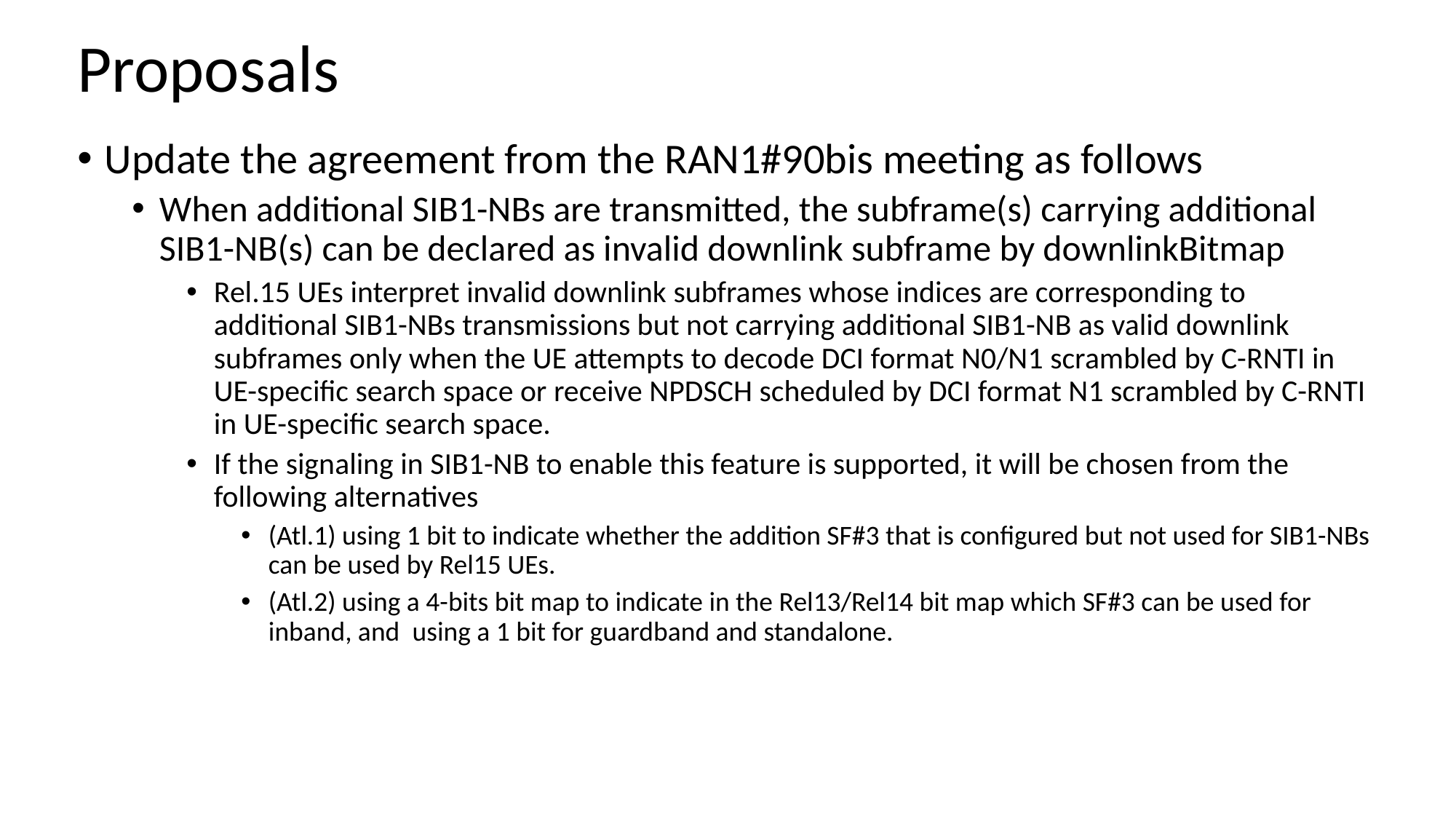

# Proposals
Update the agreement from the RAN1#90bis meeting as follows
When additional SIB1-NBs are transmitted, the subframe(s) carrying additional SIB1-NB(s) can be declared as invalid downlink subframe by downlinkBitmap
Rel.15 UEs interpret invalid downlink subframes whose indices are corresponding to additional SIB1-NBs transmissions but not carrying additional SIB1-NB as valid downlink subframes only when the UE attempts to decode DCI format N0/N1 scrambled by C-RNTI in UE-specific search space or receive NPDSCH scheduled by DCI format N1 scrambled by C-RNTI in UE-specific search space.
If the signaling in SIB1-NB to enable this feature is supported, it will be chosen from the following alternatives
(Atl.1) using 1 bit to indicate whether the addition SF#3 that is configured but not used for SIB1-NBs can be used by Rel15 UEs.
(Atl.2) using a 4-bits bit map to indicate in the Rel13/Rel14 bit map which SF#3 can be used for inband, and  using a 1 bit for guardband and standalone.